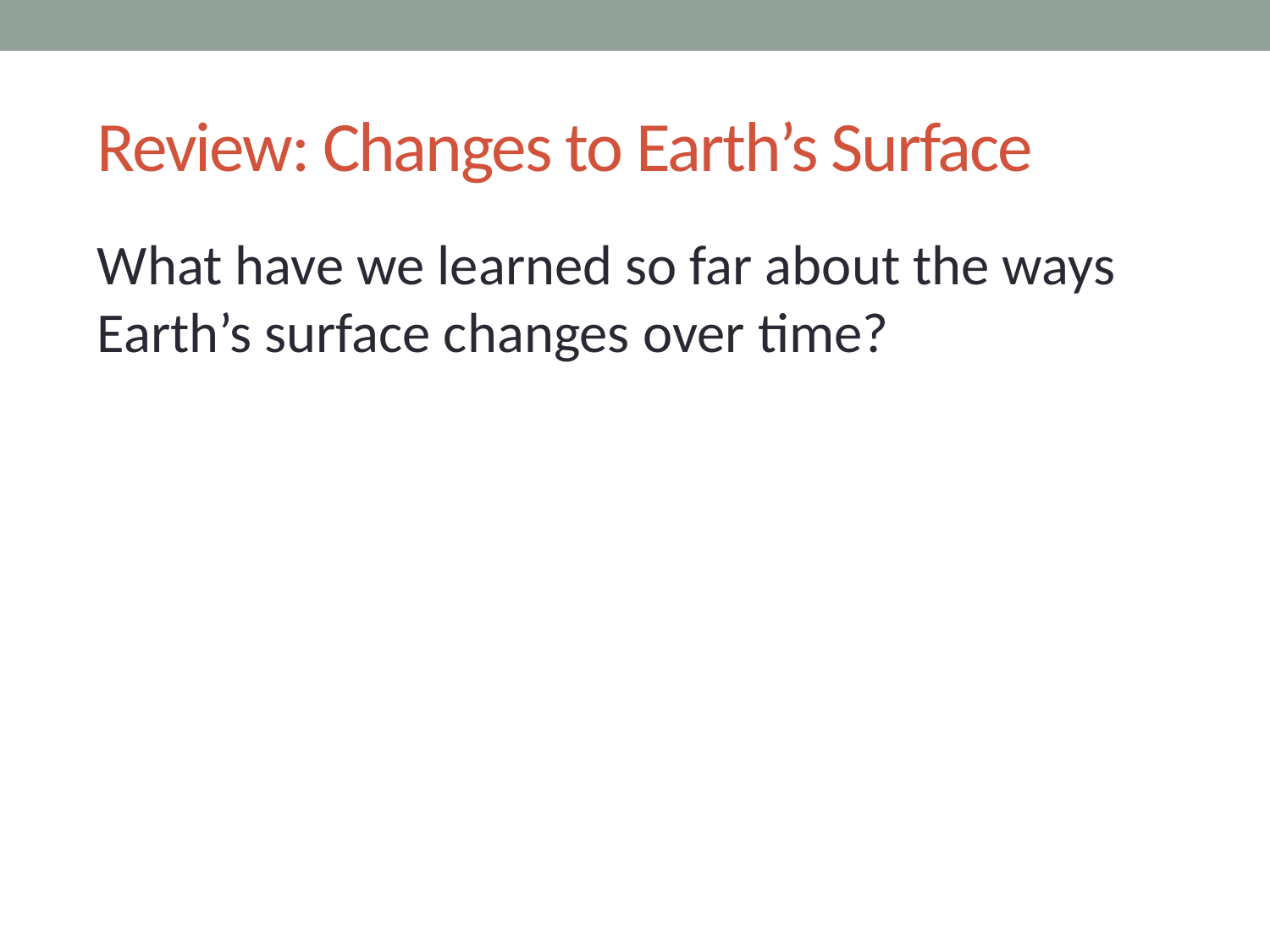

# Review: Changes to Earth’s Surface
What have we learned so far about the ways Earth’s surface changes over time?